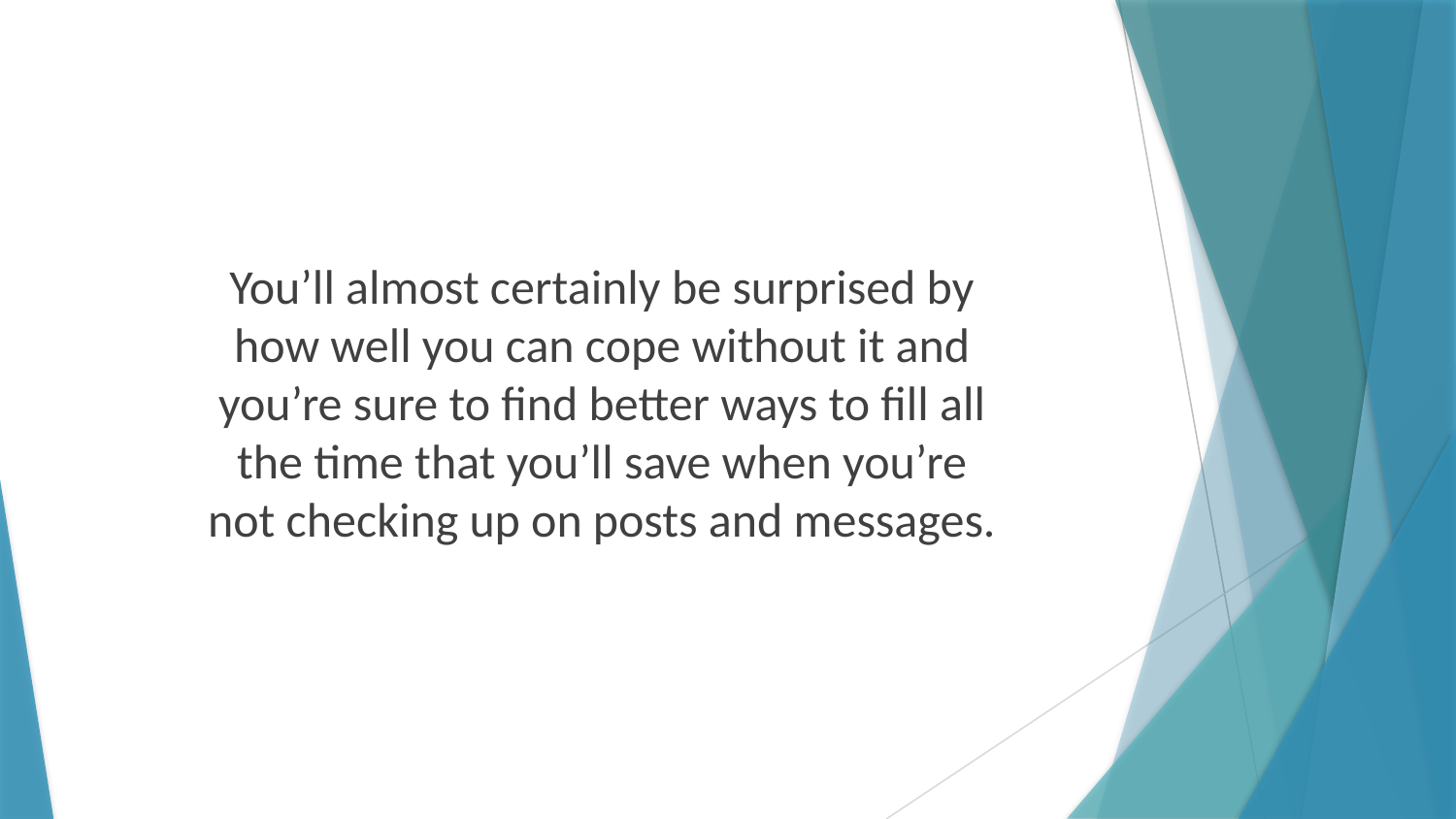

You’ll almost certainly be surprised by how well you can cope without it and you’re sure to find better ways to fill all the time that you’ll save when you’re not checking up on posts and messages.